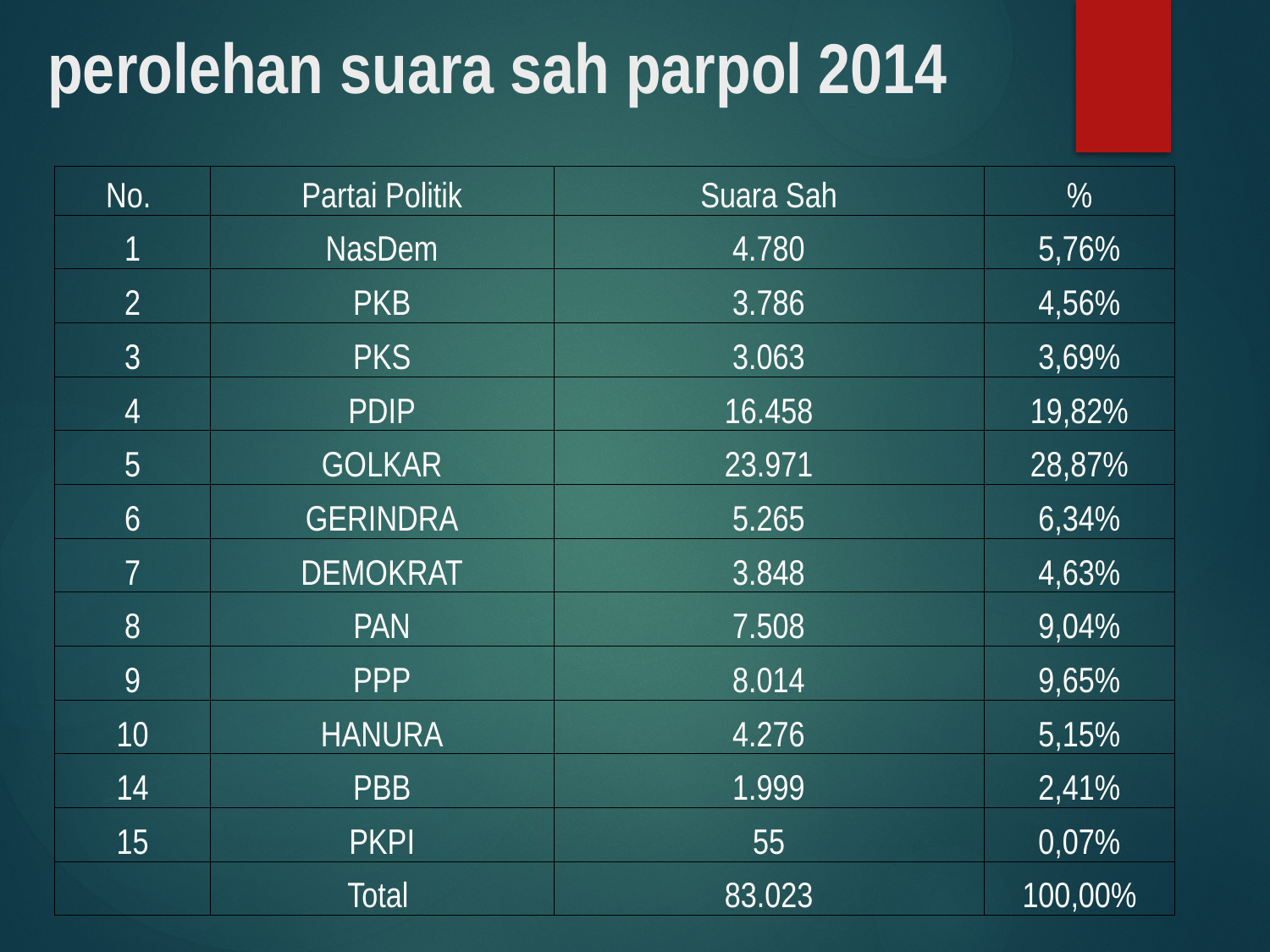

# perolehan suara sah parpol 2014
| No. | Partai Politik | Suara Sah | % |
| --- | --- | --- | --- |
| 1 | NasDem | 4.780 | 5,76% |
| 2 | PKB | 3.786 | 4,56% |
| 3 | PKS | 3.063 | 3,69% |
| 4 | PDIP | 16.458 | 19,82% |
| 5 | GOLKAR | 23.971 | 28,87% |
| 6 | GERINDRA | 5.265 | 6,34% |
| 7 | DEMOKRAT | 3.848 | 4,63% |
| 8 | PAN | 7.508 | 9,04% |
| 9 | PPP | 8.014 | 9,65% |
| 10 | HANURA | 4.276 | 5,15% |
| 14 | PBB | 1.999 | 2,41% |
| 15 | PKPI | 55 | 0,07% |
|  | Total | 83.023 | 100,00% |